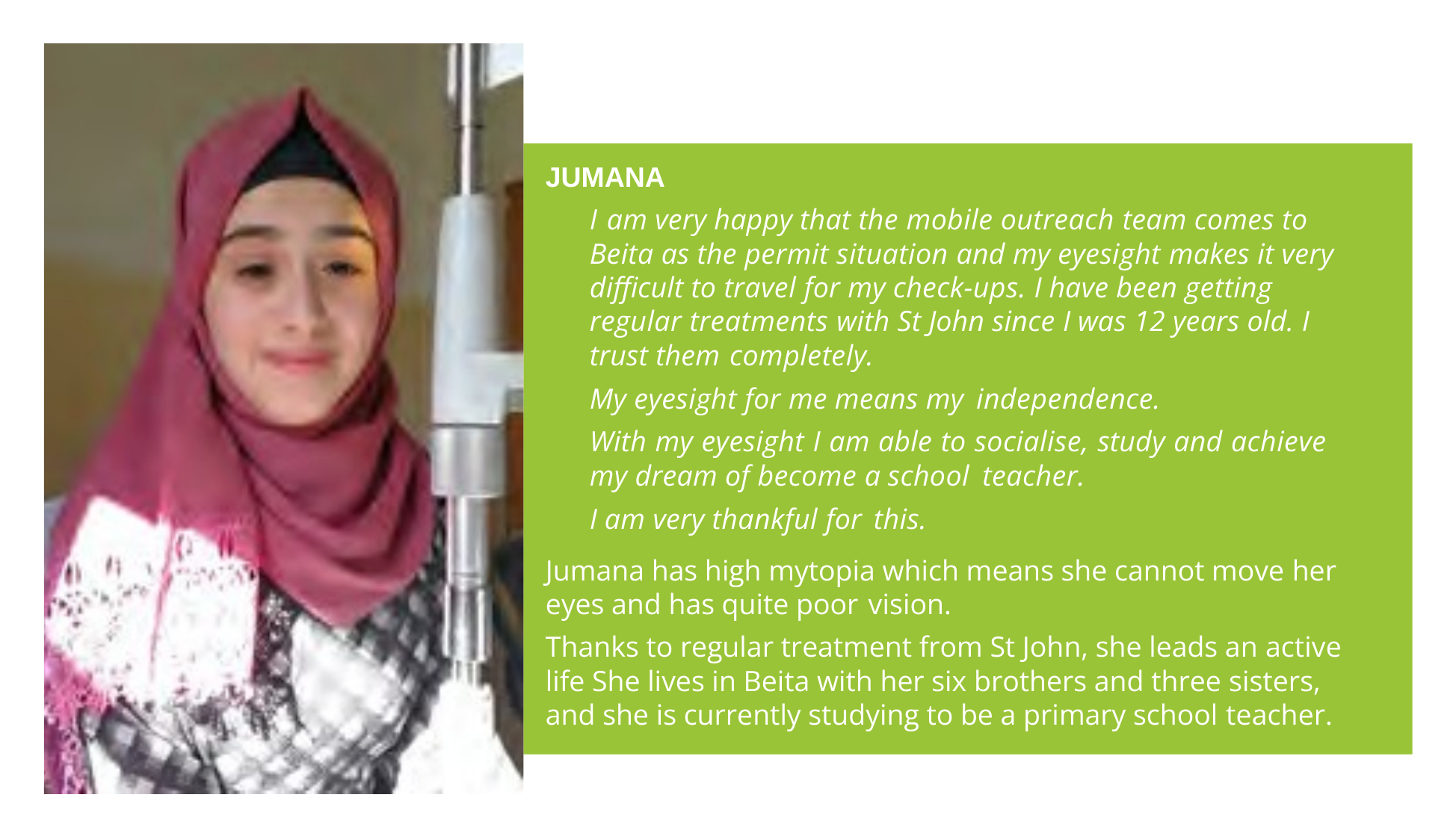

JUMANA
I am very happy that the mobile outreach team comes to
Beita as the permit situation and my eyesight makes it very  difficult to travel for my check-ups. I have been getting  regular treatments with St John since I was 12 years old. I  trust them completely.
My eyesight for me means my independence.
With my eyesight I am able to socialise, study and achieve
my dream of become a school teacher.
I am very thankful for this.
Jumana has high mytopia which means she cannot move her  eyes and has quite poor vision.
Thanks to regular treatment from St John, she leads an active  life She lives in Beita with her six brothers and three sisters,  and she is currently studying to be a primary school teacher.